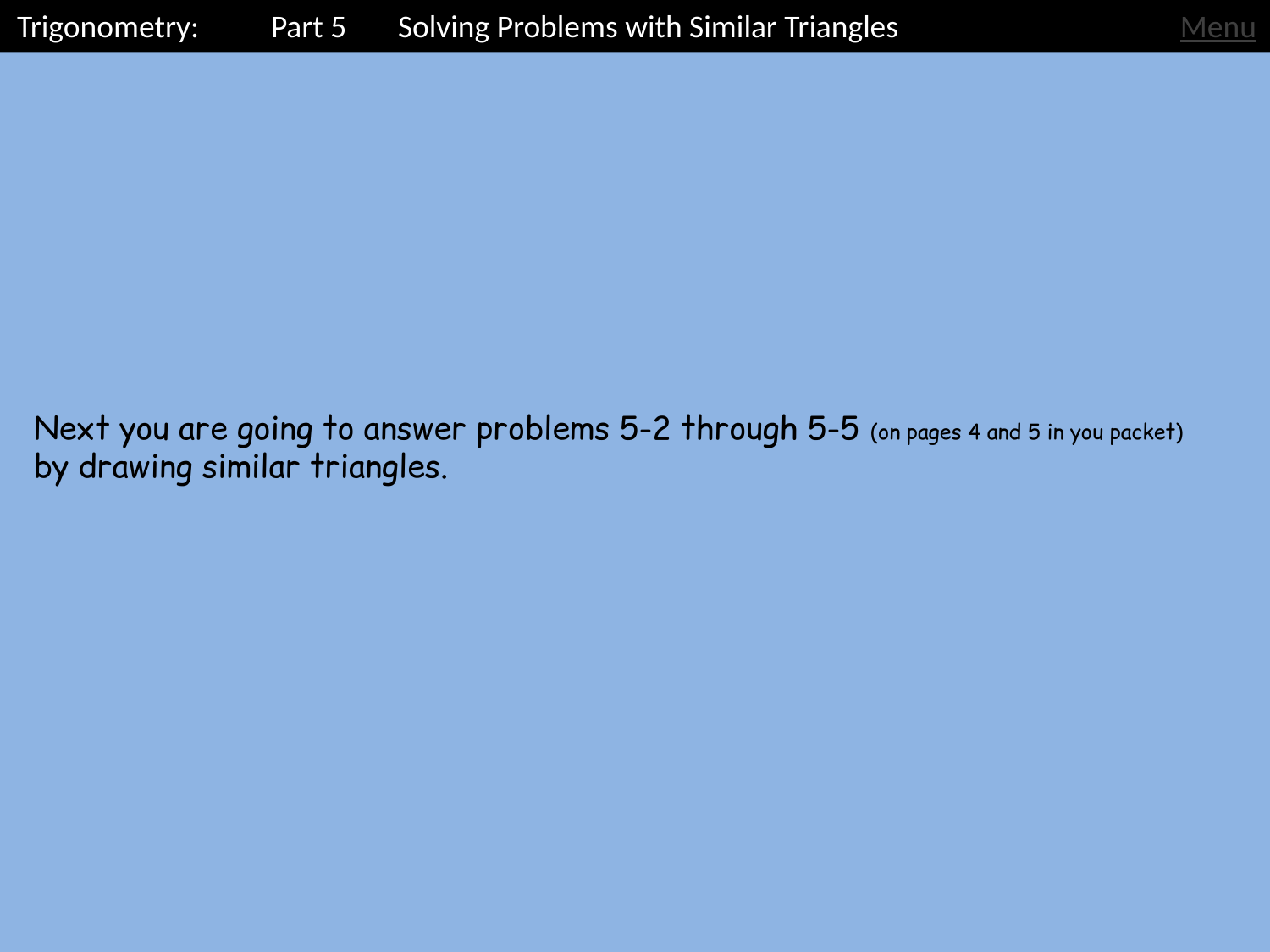

Trigonometry:  	Part 5	Solving Problems with Similar Triangles

Menu
Next you are going to answer problems 5-2 through 5-5 (on pages 4 and 5 in you packet)
by drawing similar triangles.